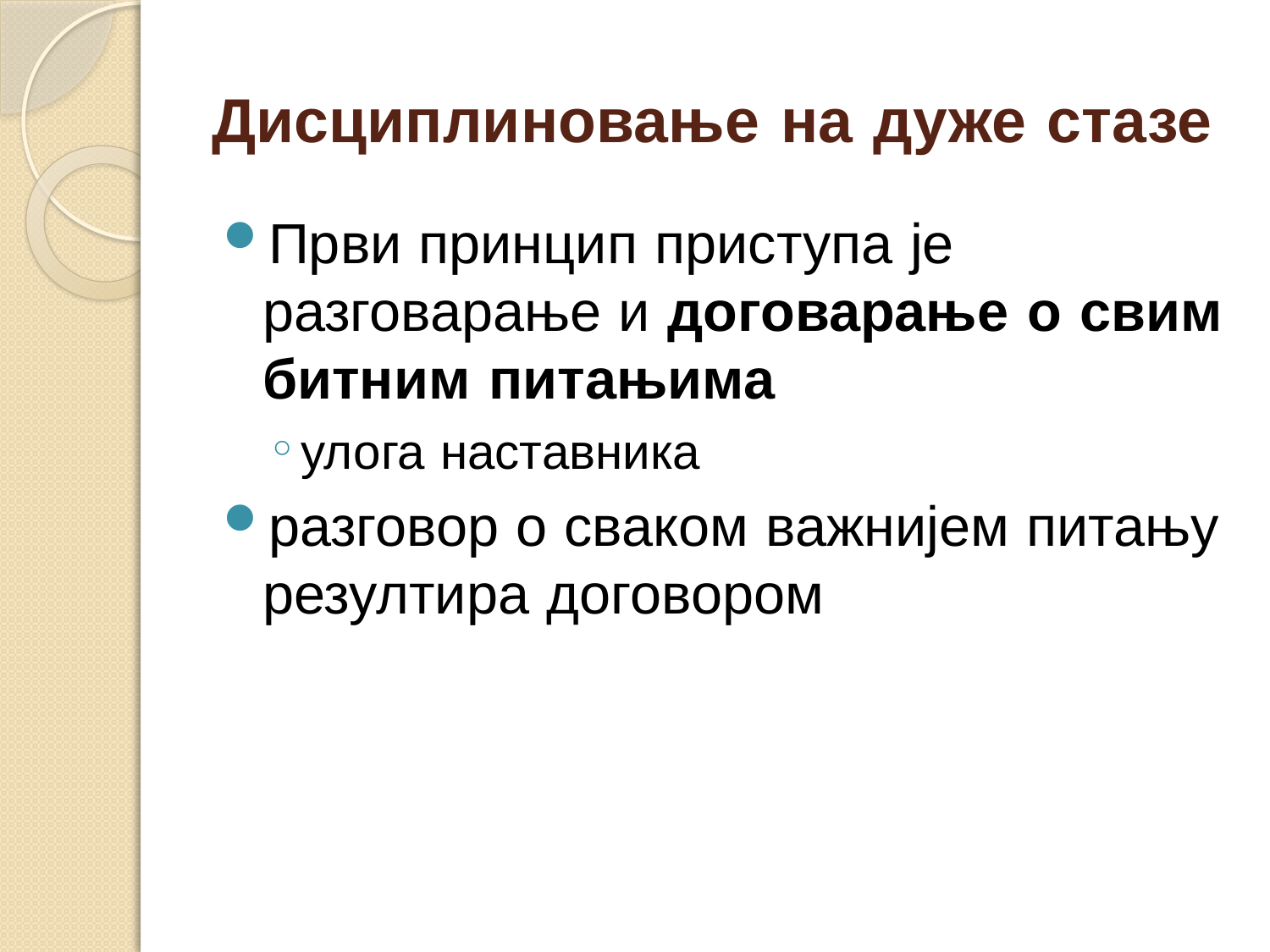

# Дисциплиновање на дуже стазе
Први принцип приступа је разговарање и договарање о свим битним питањима
улога наставника
разговор о сваком важнијем питању резултира договором